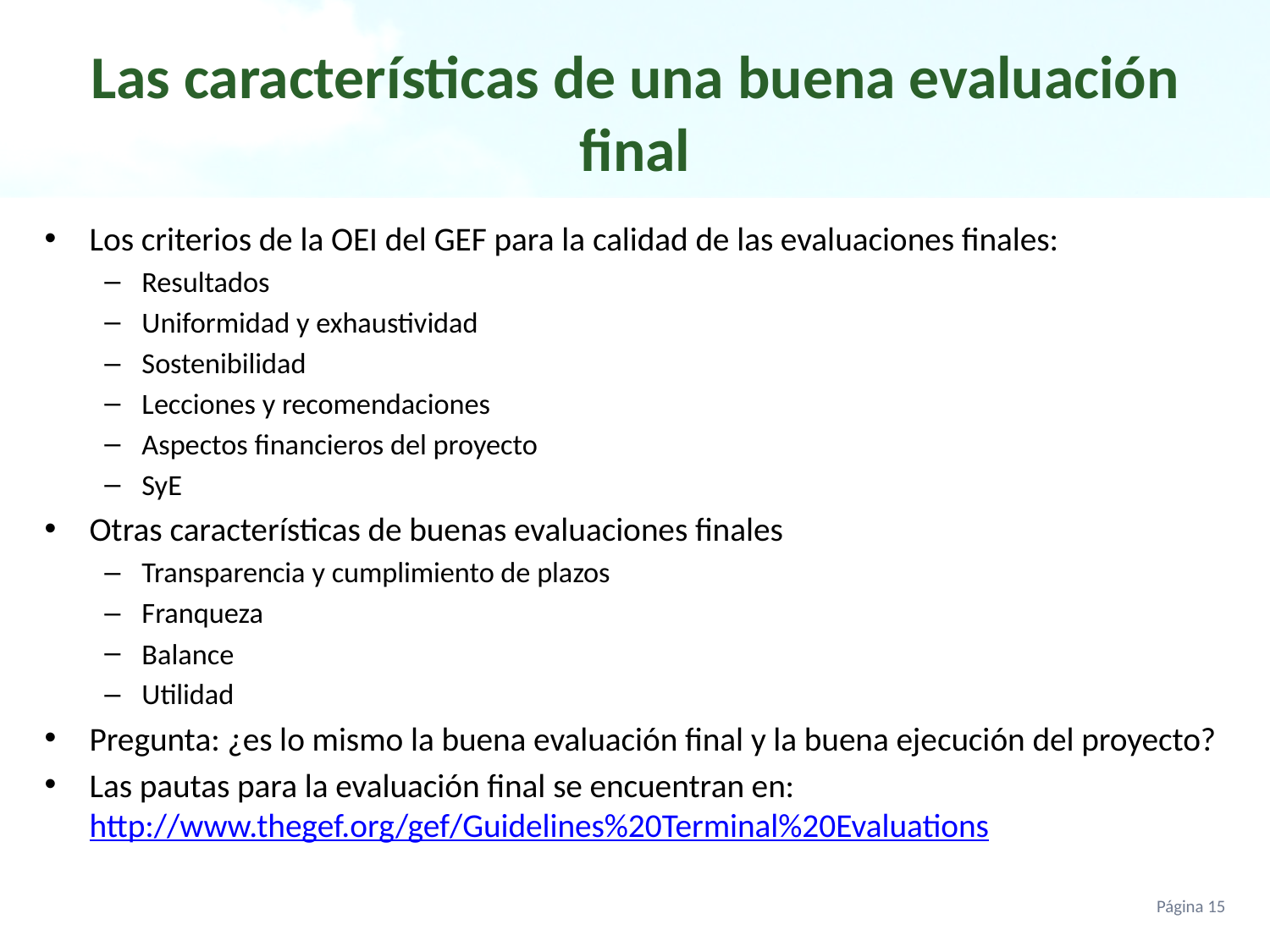

# Las características de una buena evaluación final
Los criterios de la OEI del GEF para la calidad de las evaluaciones finales:
Resultados
Uniformidad y exhaustividad
Sostenibilidad
Lecciones y recomendaciones
Aspectos financieros del proyecto
SyE
Otras características de buenas evaluaciones finales
Transparencia y cumplimiento de plazos
Franqueza
Balance
Utilidad
Pregunta: ¿es lo mismo la buena evaluación final y la buena ejecución del proyecto?
Las pautas para la evaluación final se encuentran en:  http://www.thegef.org/gef/Guidelines%20Terminal%20Evaluations